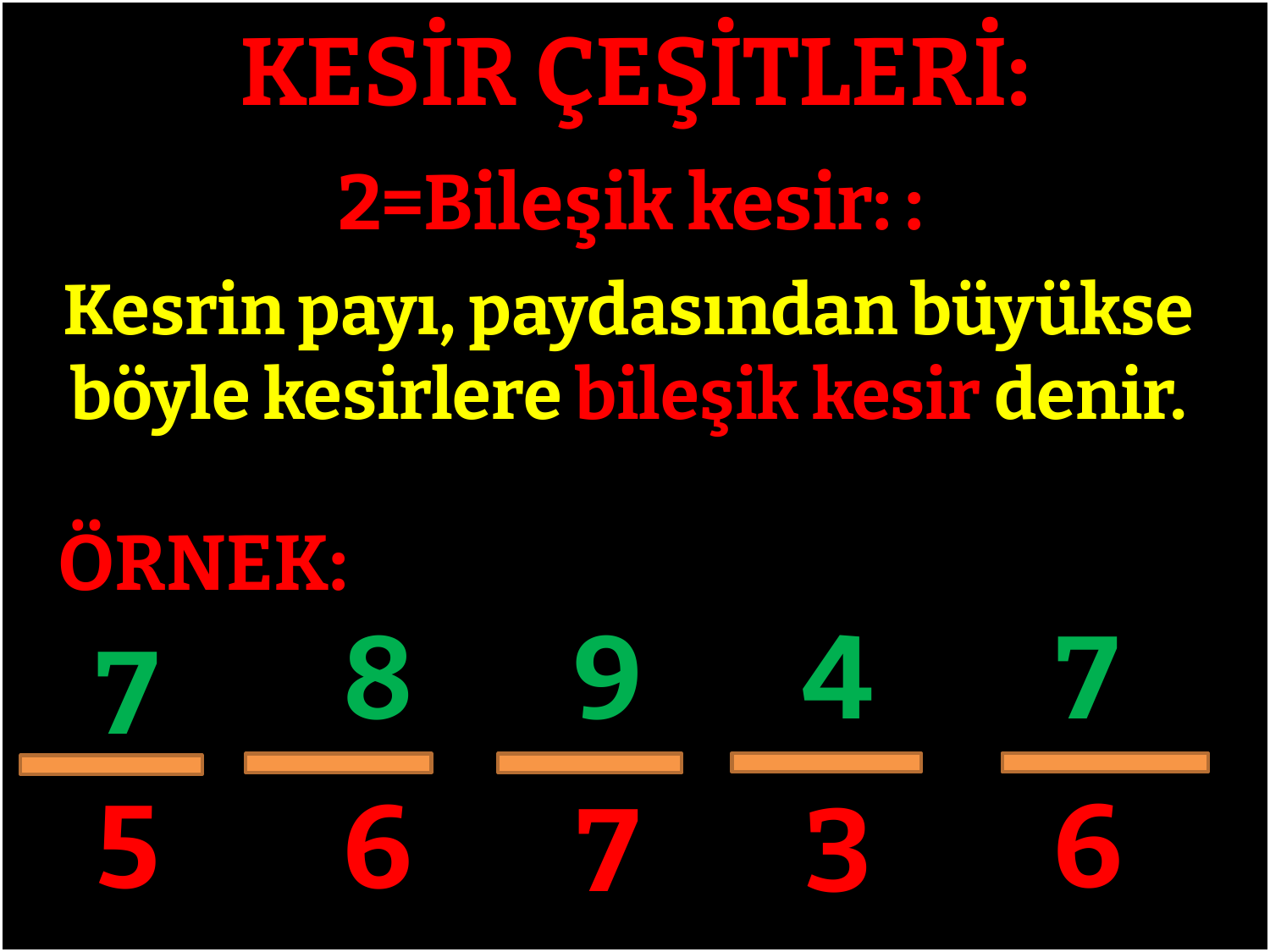

KESİR ÇEŞİTLERİ:
2=Bileşik kesir: :
Kesrin payı, paydasından büyükse böyle kesirlere bileşik kesir denir.
#
ÖRNEK:
8
9
4
7
7

6
5
6
7
3